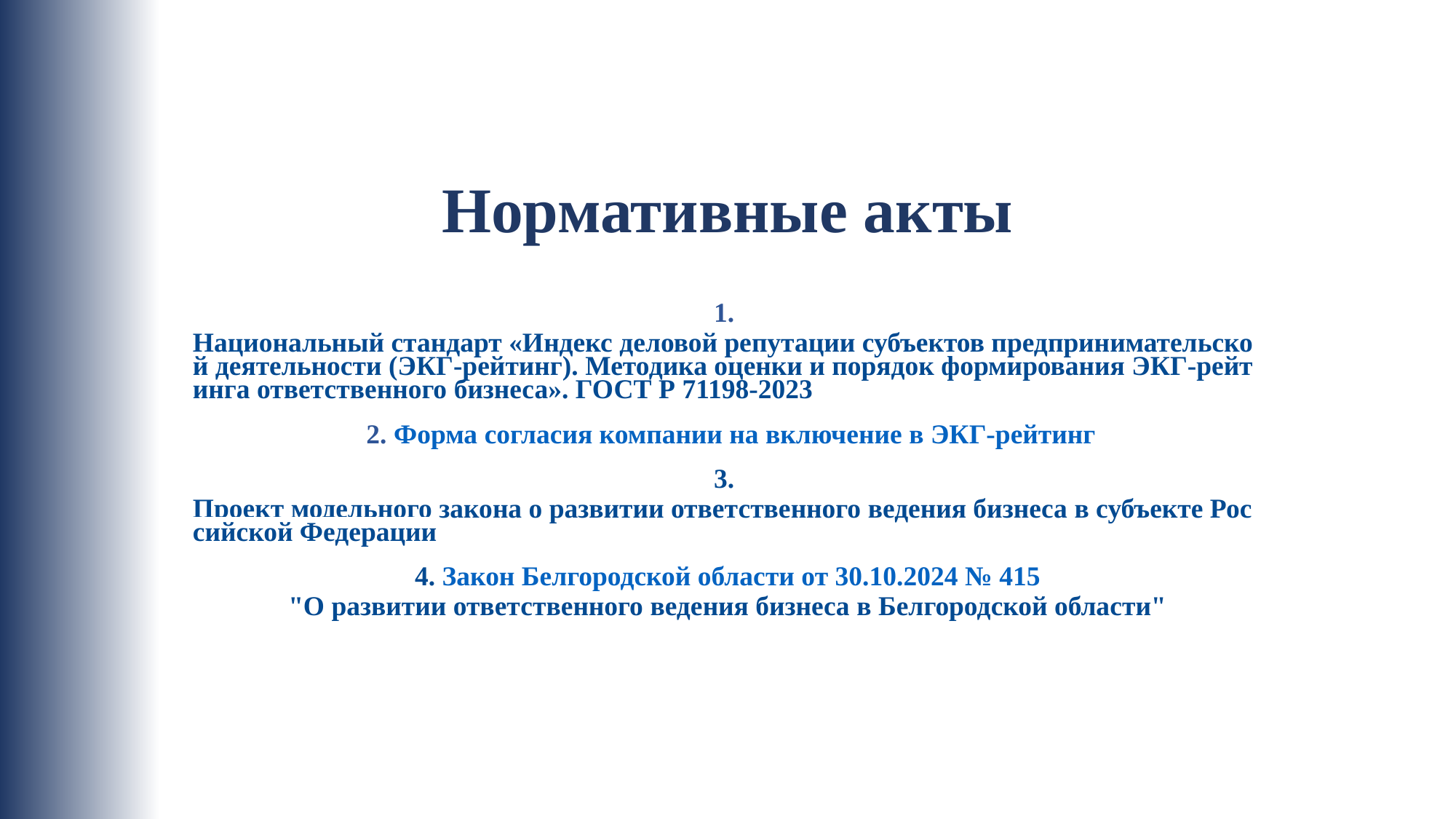

# Нормативные акты
1. Национальный стандарт «Индекс деловой репутации субъектов предпринимательской деятельности (ЭКГ-рейтинг). Методика оценки и порядок формирования ЭКГ-рейтинга ответственного бизнеса». ГОСТ Р 71198-2023
 2. Форма согласия компании на включение в ЭКГ-рейтинг
3. Проект модельного закона о развитии ответственного ведения бизнеса в субъекте Российской Федерации
4. Закон Белгородской области от 30.10.2024 № 415
"О развитии ответственного ведения бизнеса в Белгородской области"